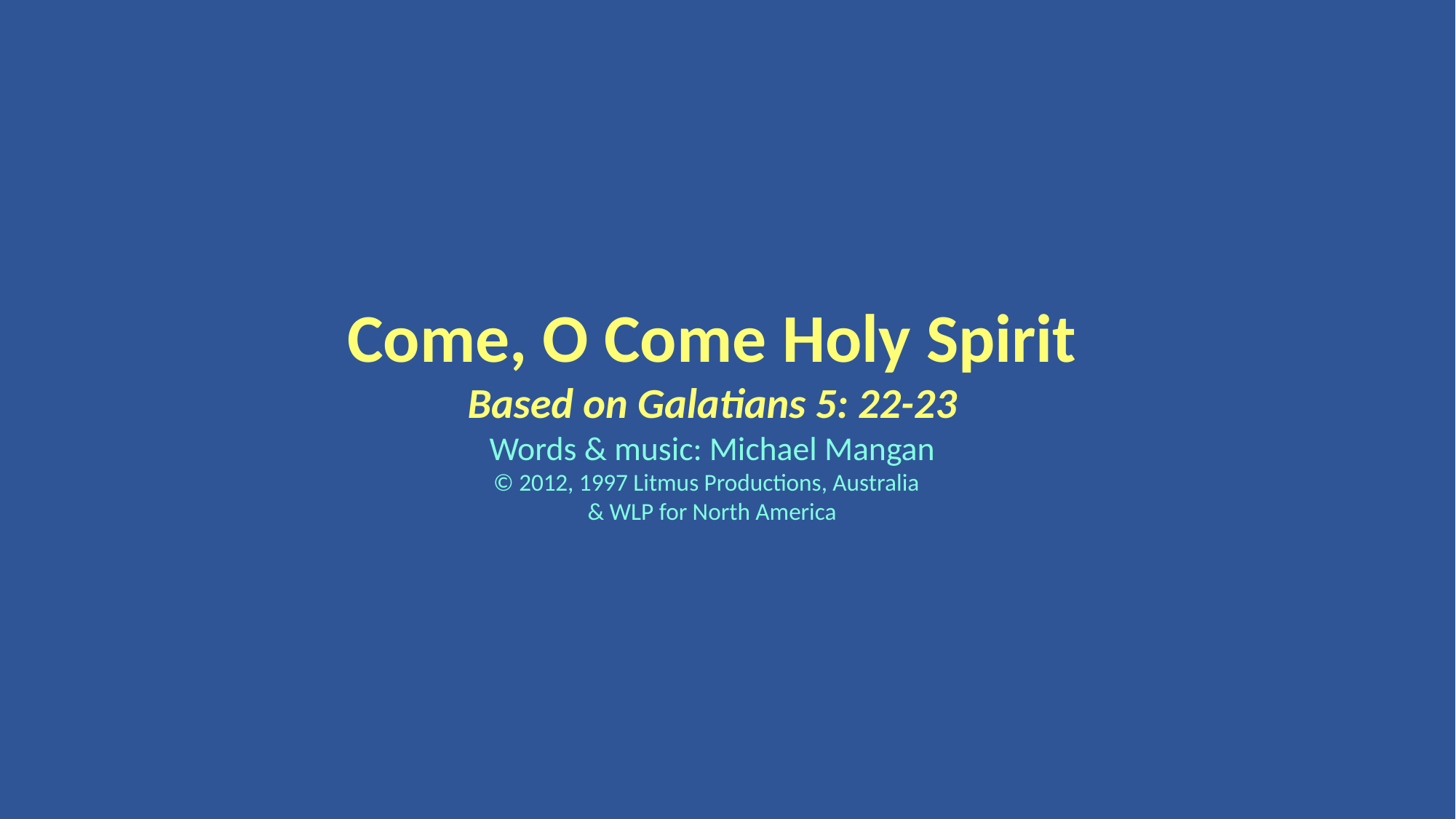

Come, O Come Holy Spirit
Based on Galatians 5: 22-23
Words & music: Michael Mangan
© 2012, 1997 Litmus Productions, Australia
& WLP for North America